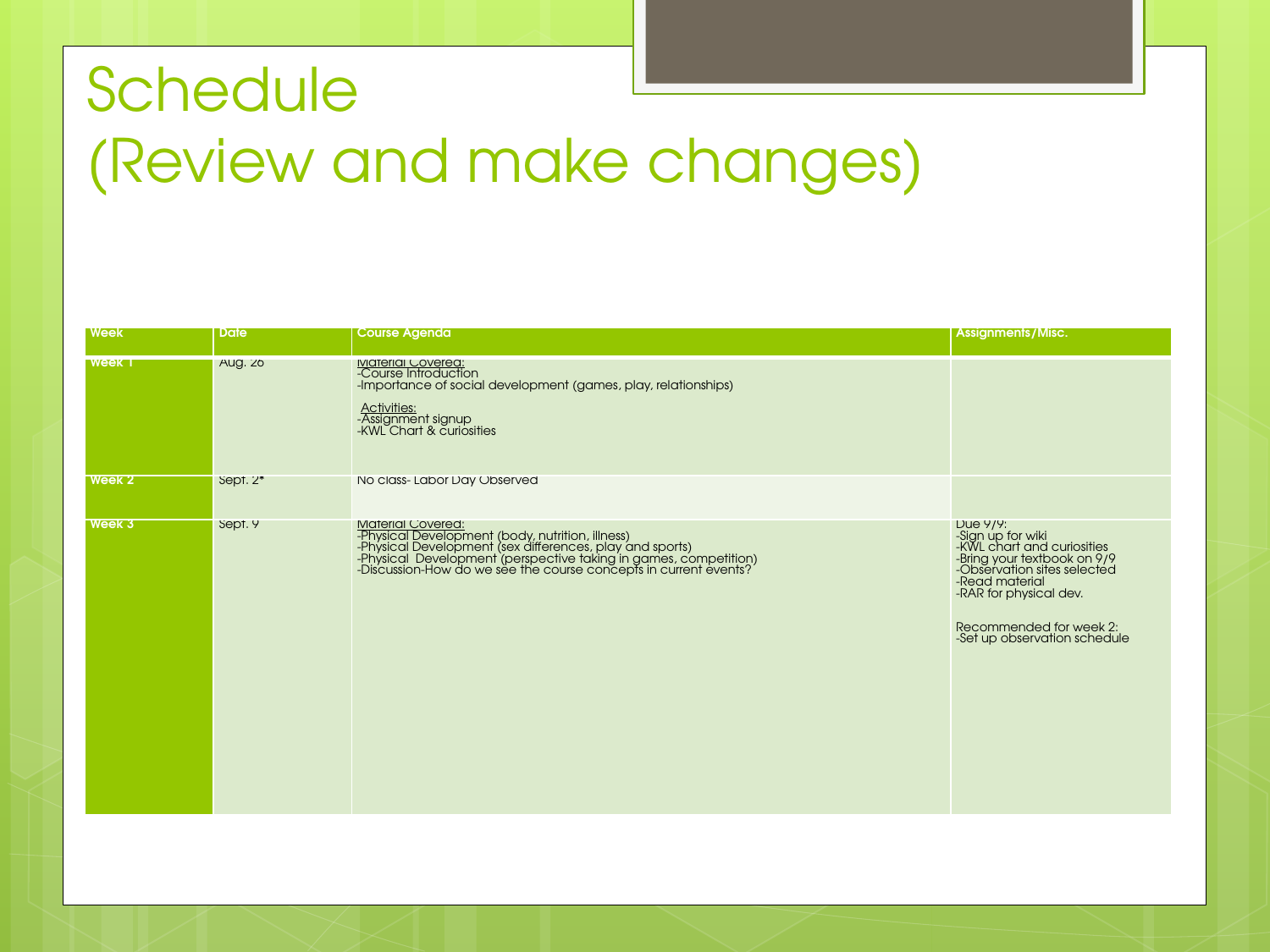

# Schedule (Review and make changes)
| Week | Date | Course Agenda | Assignments/Misc. |
| --- | --- | --- | --- |
| Week 1 | Aug. 26 | Material Covered: -Course Introduction -Importance of social development (games, play, relationships)   Activities: -Assignment signup -KWL Chart & curiosities |  |
| Week 2 | Sept. 2\* | No class- Labor Day Observed |  |
| Week 3 | Sept. 9 | Material Covered: -Physical Development (body, nutrition, illness) -Physical Development (sex differences, play and sports) -Physical Development (perspective taking in games, competition) -Discussion-How do we see the course concepts in current events? | Due 9/9: -Sign up for wiki -KWL chart and curiosities -Bring your textbook on 9/9 -Observation sites selected -Read material -RAR for physical dev.     Recommended for week 2: -Set up observation schedule |